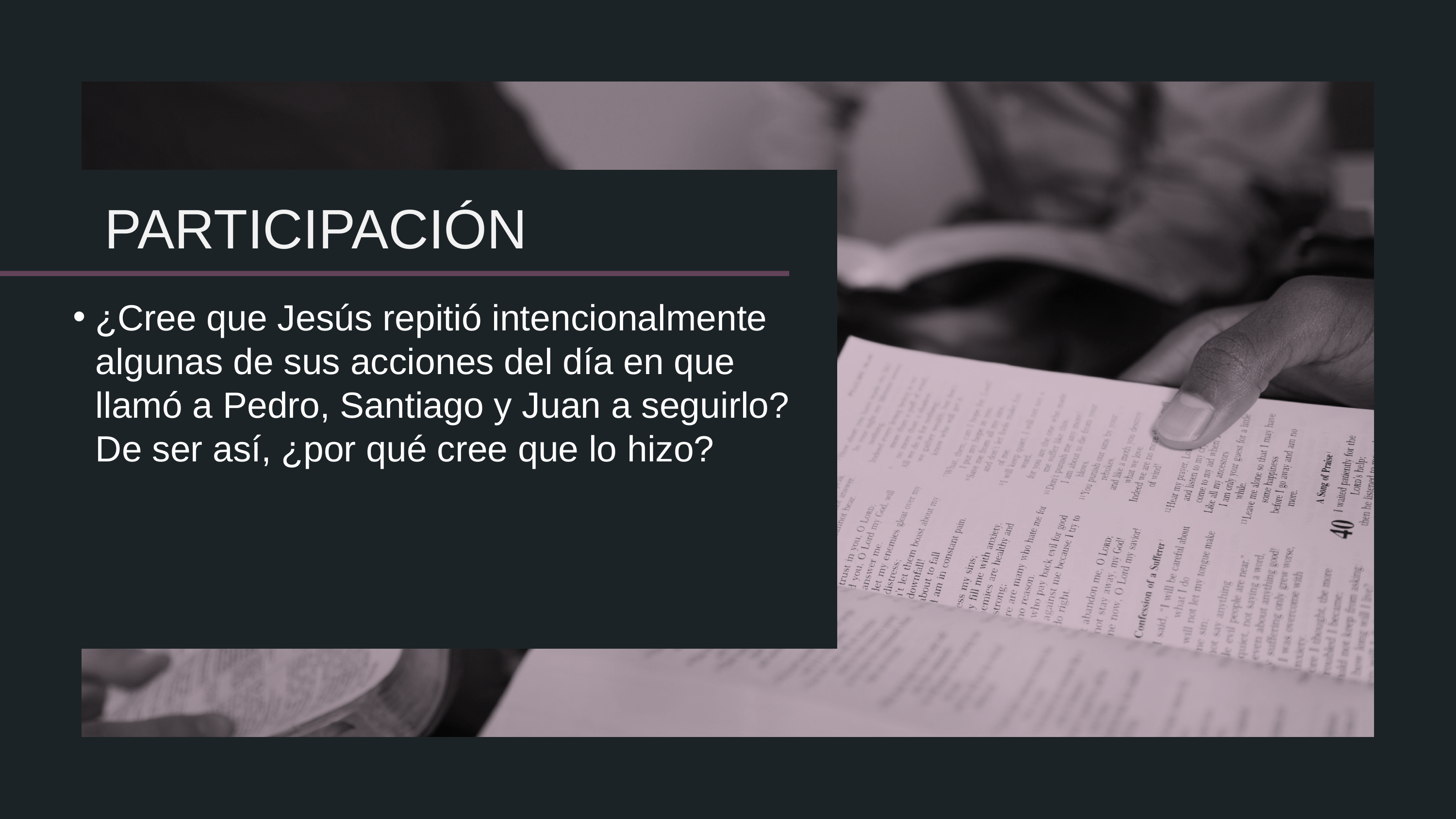

¿Cree que Jesús repitió intencionalmente algunas de sus acciones del día en que llamó a Pedro, Santiago y Juan a seguirlo? De ser así, ¿por qué cree que lo hizo?